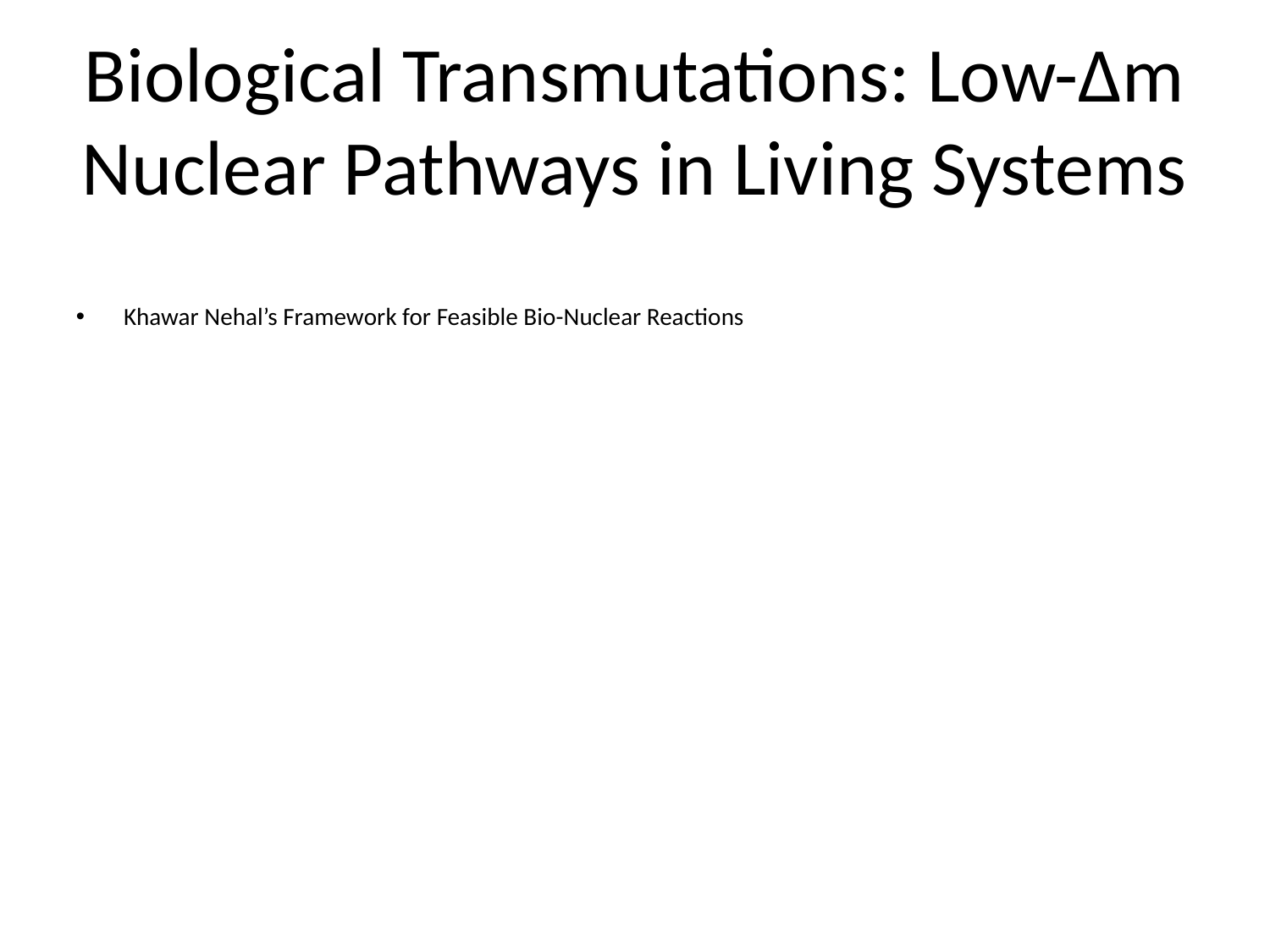

# Biological Transmutations: Low-Δm Nuclear Pathways in Living Systems

Khawar Nehal’s Framework for Feasible Bio-Nuclear Reactions